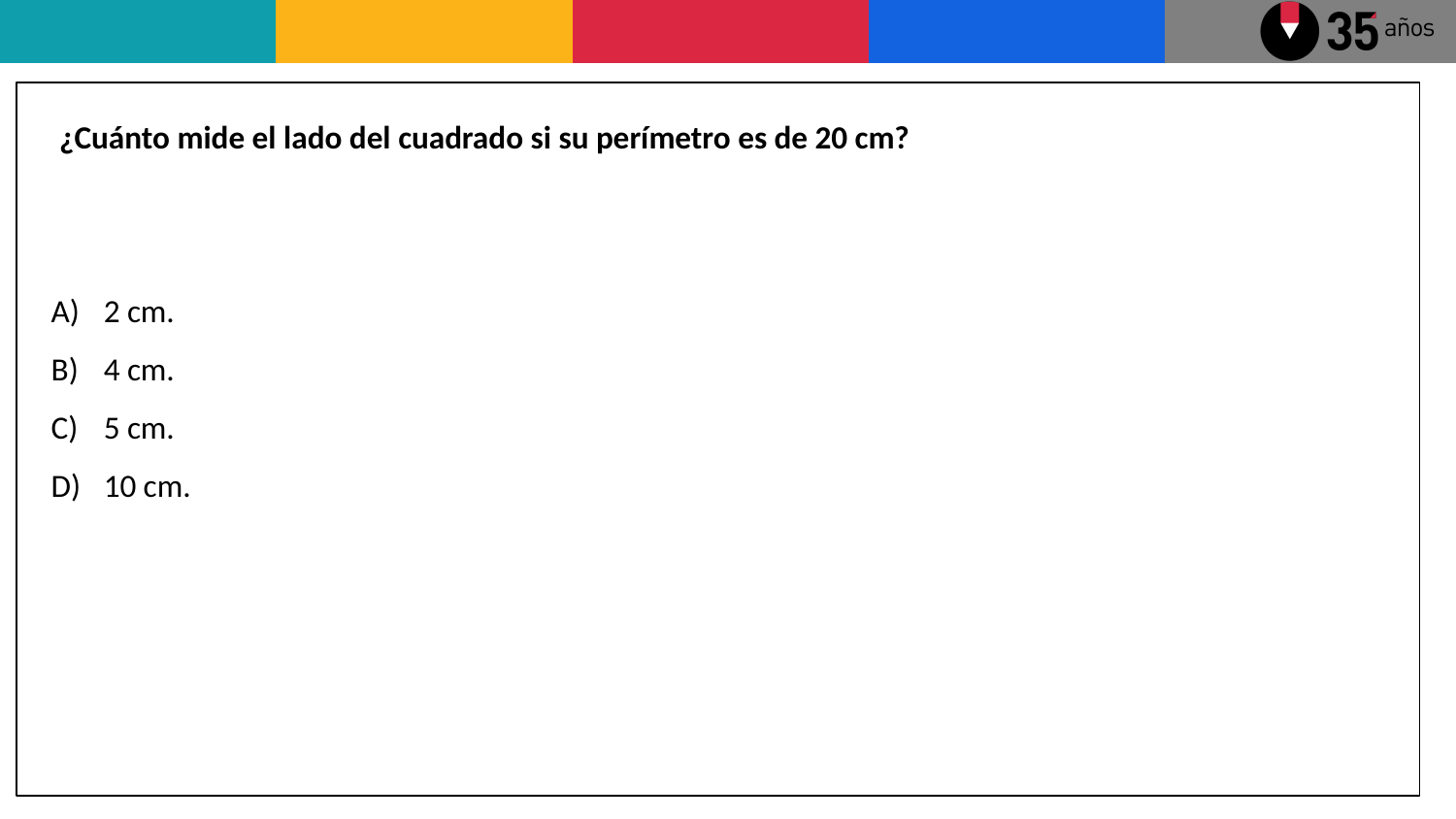

¿Cuánto mide el lado del cuadrado si su perímetro es de 20 cm?

2 cm.
4 cm.
5 cm.
10 cm.